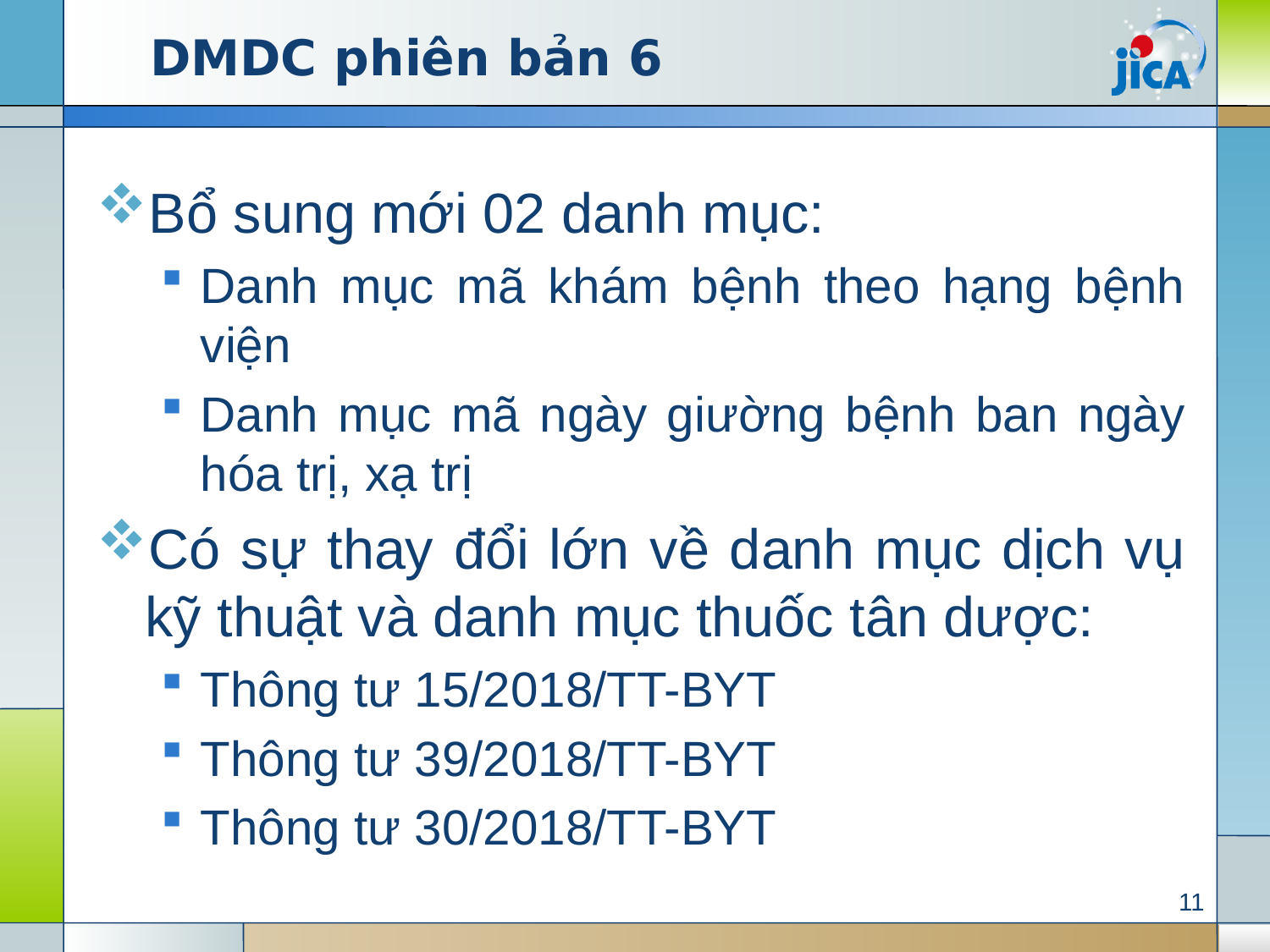

# DMDC phiên bản 6
Bổ sung mới 02 danh mục:
Danh mục mã khám bệnh theo hạng bệnh viện
Danh mục mã ngày giường bệnh ban ngày hóa trị, xạ trị
Có sự thay đổi lớn về danh mục dịch vụ kỹ thuật và danh mục thuốc tân dược:
Thông tư 15/2018/TT-BYT
Thông tư 39/2018/TT-BYT
Thông tư 30/2018/TT-BYT
11